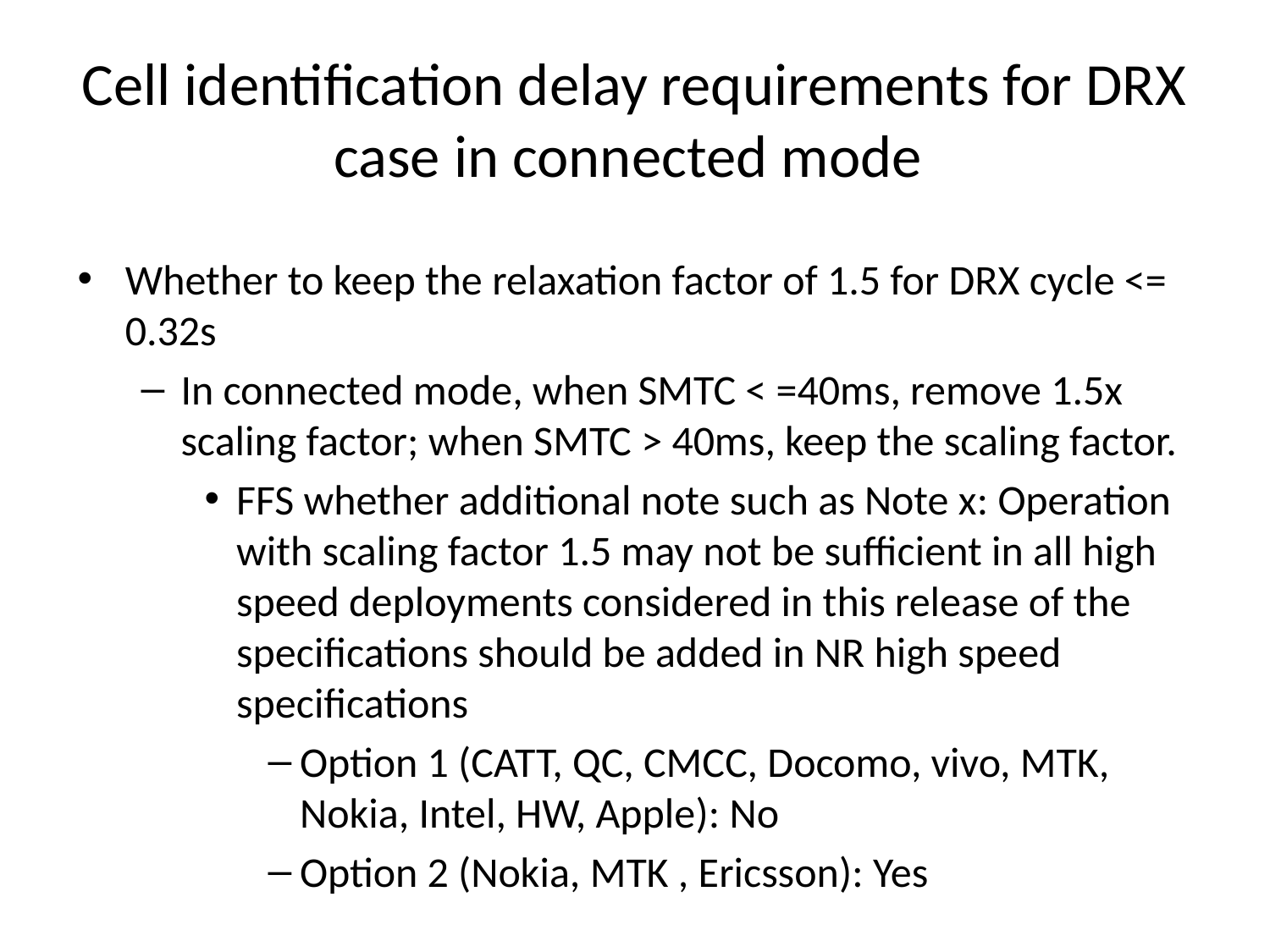

# Cell identification delay requirements for DRX case in connected mode
Whether to keep the relaxation factor of 1.5 for DRX cycle <= 0.32s
In connected mode, when SMTC < =40ms, remove 1.5x scaling factor; when SMTC > 40ms, keep the scaling factor.
FFS whether additional note such as Note x: Operation with scaling factor 1.5 may not be sufficient in all high speed deployments considered in this release of the specifications should be added in NR high speed specifications
Option 1 (CATT, QC, CMCC, Docomo, vivo, MTK, Nokia, Intel, HW, Apple): No
Option 2 (Nokia, MTK , Ericsson): Yes